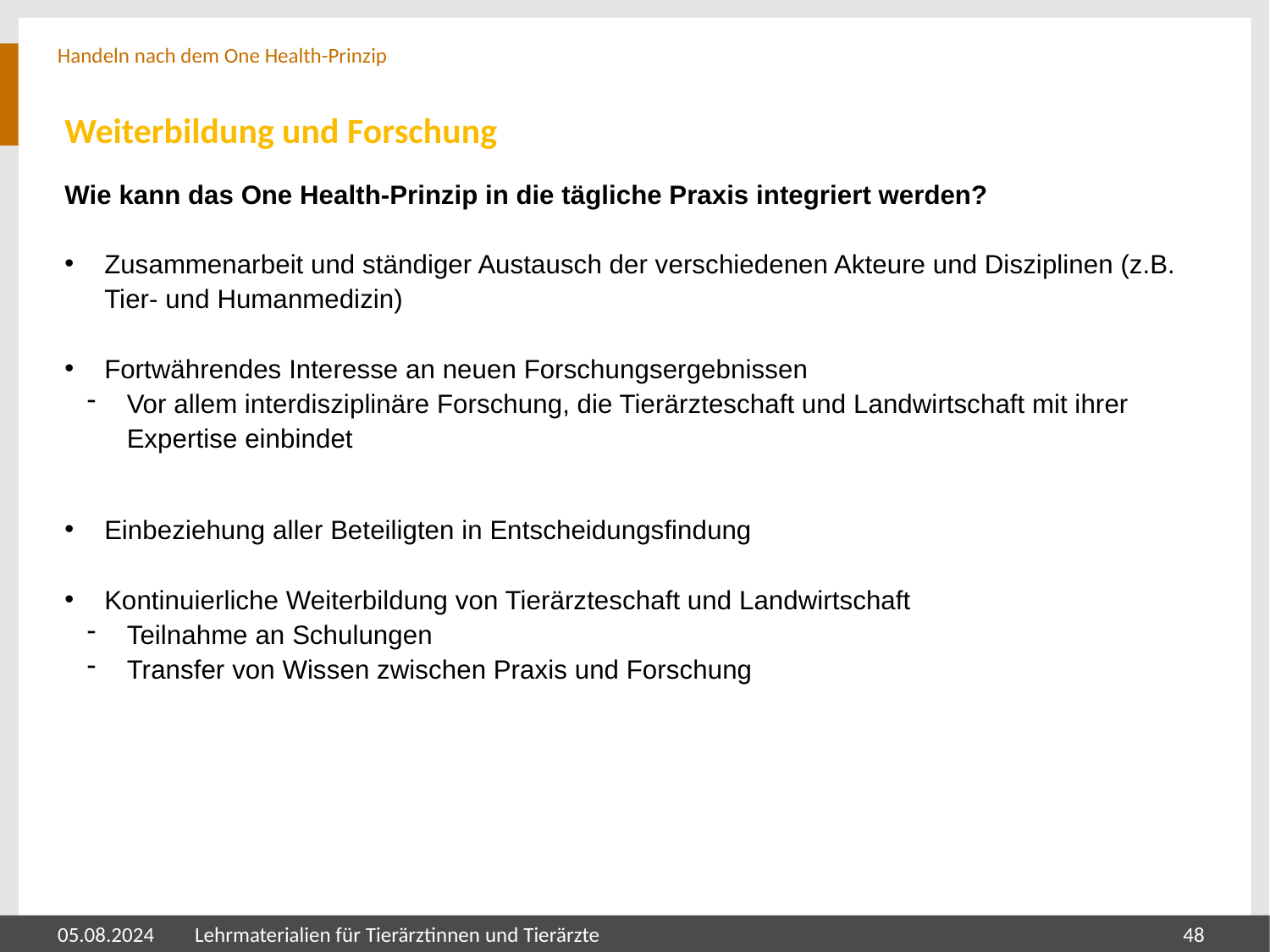

Handeln nach dem One Health-Prinzip
# Weiterbildung und Forschung
Wie kann das One Health-Prinzip in die tägliche Praxis integriert werden?

Zusammenarbeit und ständiger Austausch der verschiedenen Akteure und Disziplinen (z.B. Tier- und Humanmedizin)

Fortwährendes Interesse an neuen Forschungsergebnissen
Vor allem interdisziplinäre Forschung, die Tierärzteschaft und Landwirtschaft mit ihrer Expertise einbindet

Einbeziehung aller Beteiligten in Entscheidungsfindung

Kontinuierliche Weiterbildung von Tierärzteschaft und Landwirtschaft
Teilnahme an Schulungen
Transfer von Wissen zwischen Praxis und Forschung
05.08.2024
Lehrmaterialien für Tierärztinnen und Tierärzte
48